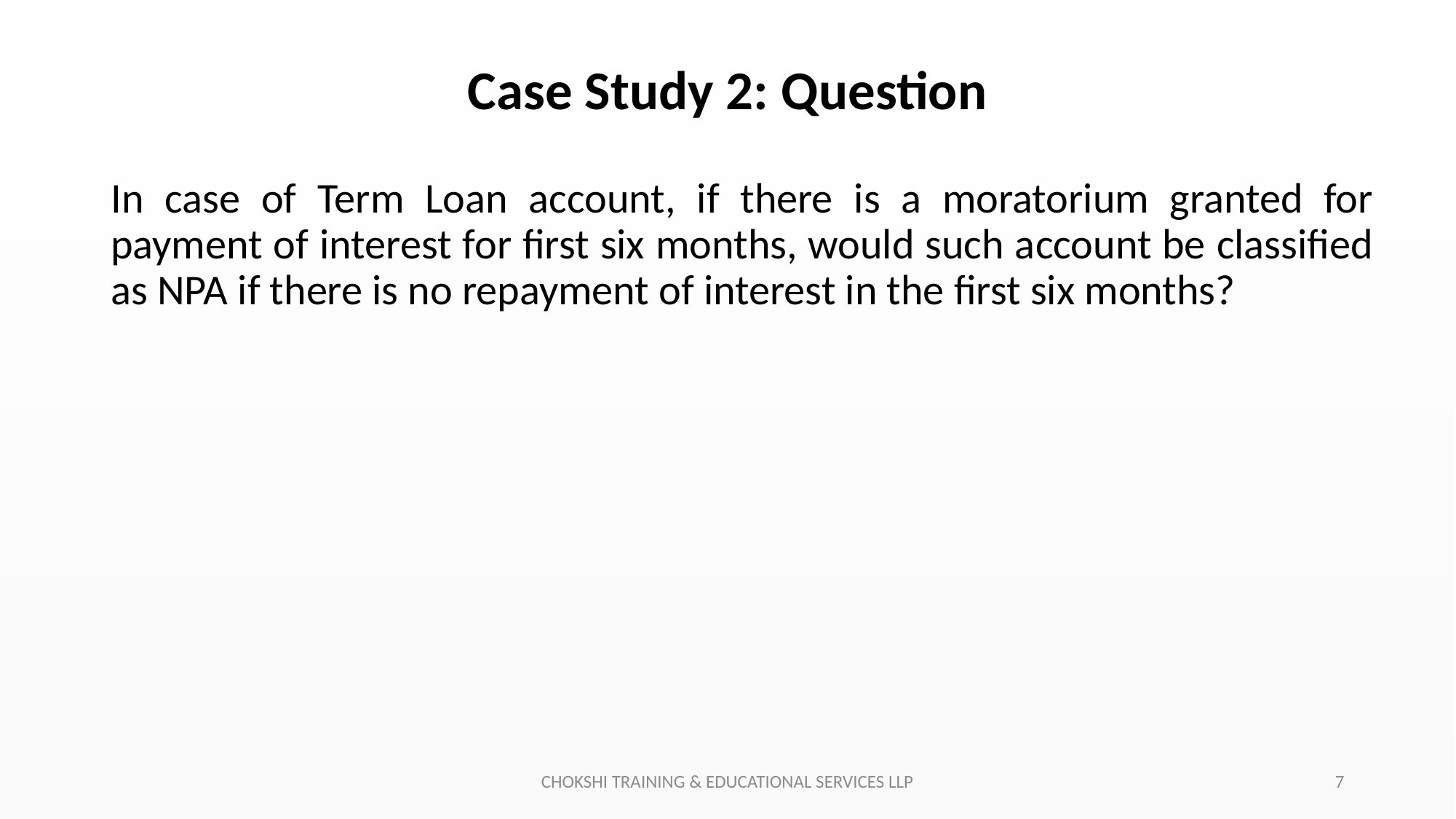

# Case Study 2: Question
In case of Term Loan account, if there is a moratorium granted for payment of interest for first six months, would such account be classified as NPA if there is no repayment of interest in the first six months?

CHOKSHI TRAINING & EDUCATIONAL SERVICES LLP
7